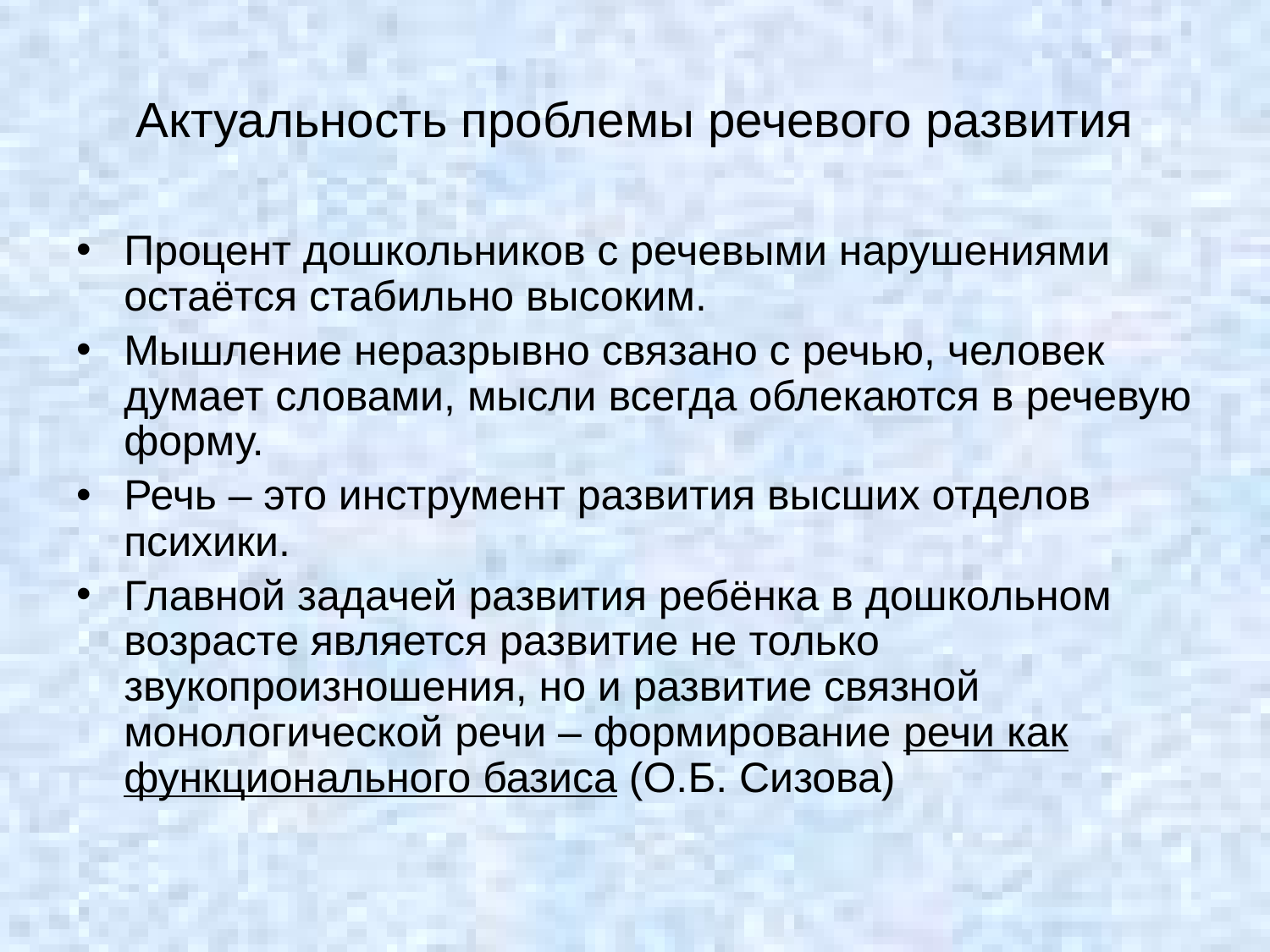

# Актуальность проблемы речевого развития
Процент дошкольников с речевыми нарушениями остаётся стабильно высоким.
Мышление неразрывно связано с речью, человек думает словами, мысли всегда облекаются в речевую форму.
Речь – это инструмент развития высших отделов психики.
Главной задачей развития ребёнка в дошкольном возрасте является развитие не только звукопроизношения, но и развитие связной монологической речи – формирование речи как функционального базиса (О.Б. Сизова)